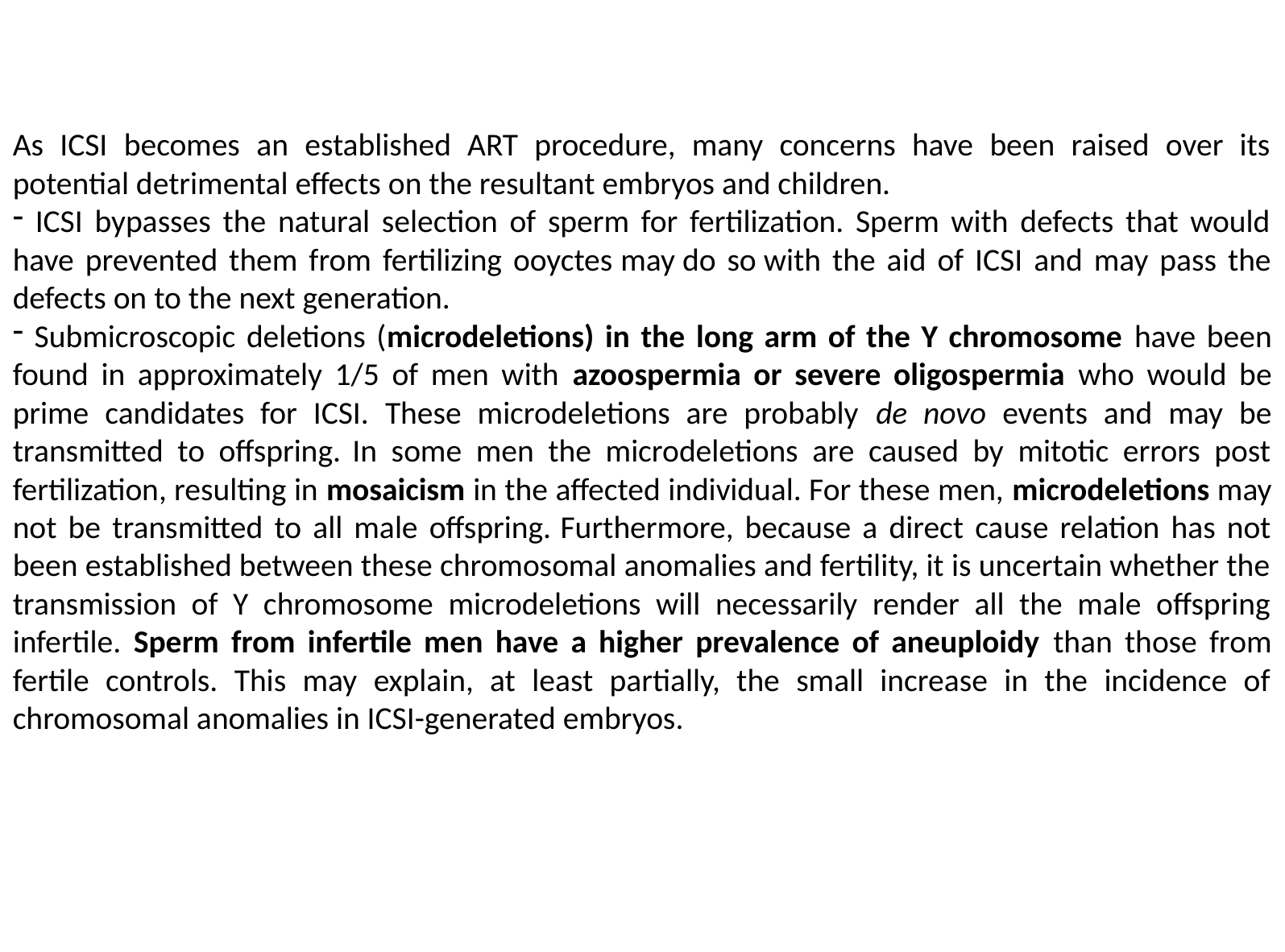

As ICSI becomes an established ART procedure, many concerns have been raised over its potential detrimental effects on the resultant embryos and children.
 ICSI bypasses the natural selection of sperm for fertilization. Sperm with defects that would have prevented them from fertilizing ooyctes may do so with the aid of ICSI and may pass the defects on to the next generation.
 Submicroscopic deletions (microdeletions) in the long arm of the Y chromosome have been found in approximately 1/5 of men with azoospermia or severe oligospermia who would be prime candidates for ICSI. These microdeletions are probably de novo events and may be transmitted to offspring. In some men the microdeletions are caused by mitotic errors post fertilization, resulting in mosaicism in the affected individual. For these men, microdeletions may not be transmitted to all male offspring. Furthermore, because a direct cause relation has not been established between these chromosomal anomalies and fertility, it is uncertain whether the transmission of Y chromosome microdeletions will necessarily render all the male offspring infertile. Sperm from infertile men have a higher prevalence of aneuploidy than those from fertile controls. This may explain, at least partially, the small increase in the incidence of chromosomal anomalies in ICSI-generated embryos.